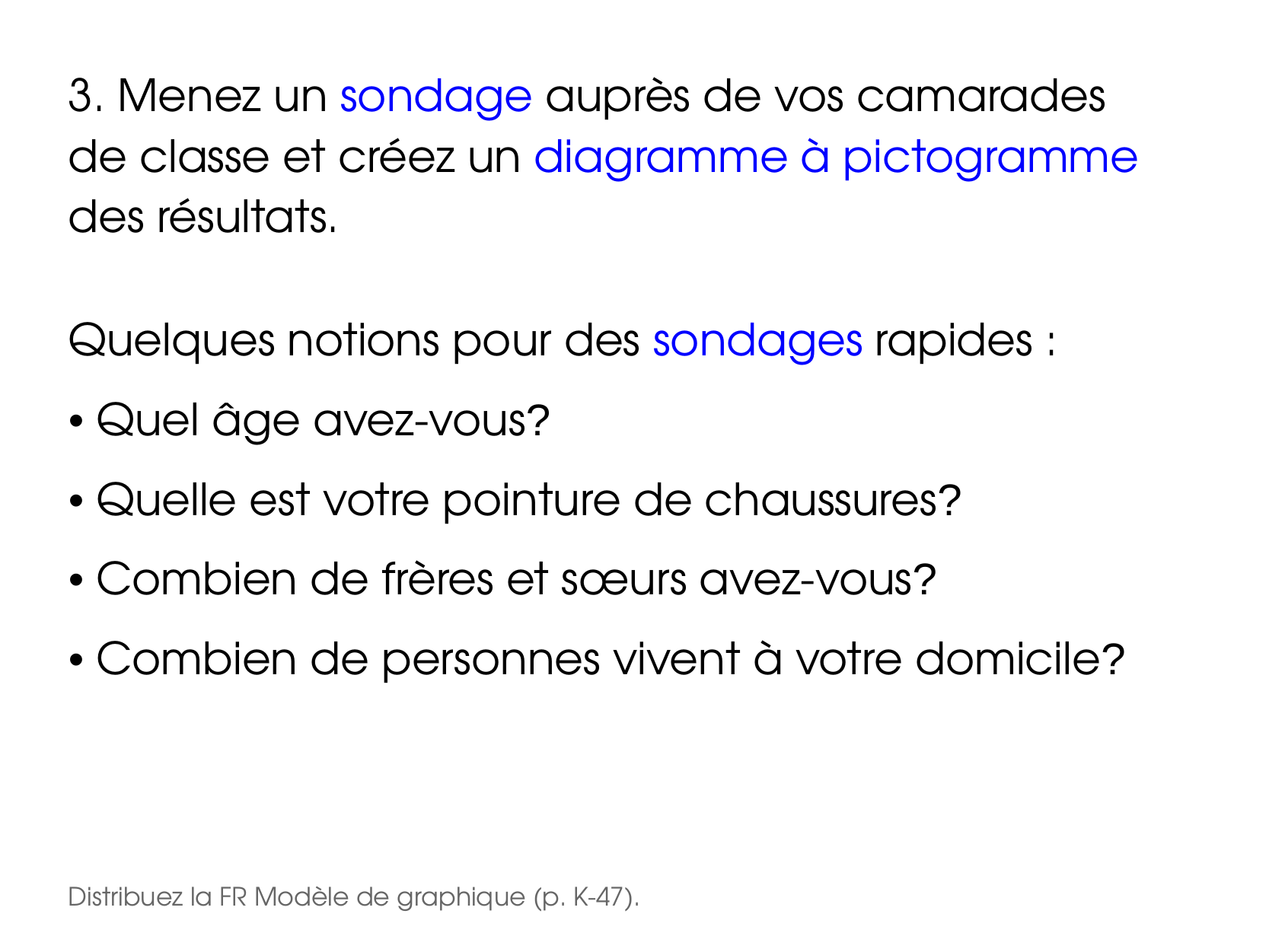

3. Menez un sondage auprès de vos camarades de classe et créez un diagramme à pictogramme des résultats.
Quelques notions pour des sondages rapides :
• Quel âge avez-vous?
• Quelle est votre pointure de chaussures?
• Combien de frères et sœurs avez-vous?
• Combien de personnes vivent à votre domicile?
Distribuez la FR Modèle de graphique (p. K-47).